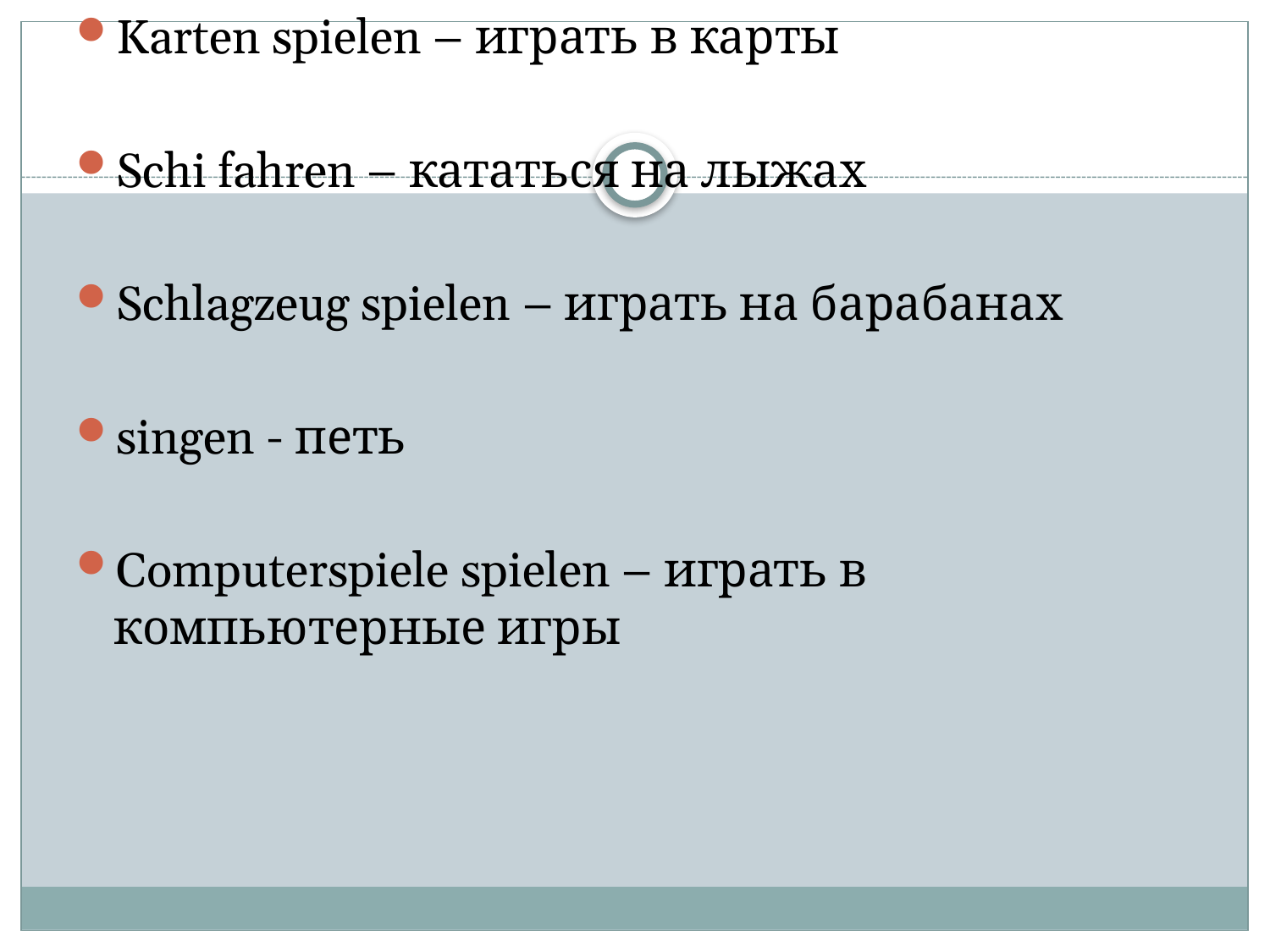

Karten spielen – играть в карты

Schi fahren – кататься на лыжах

Schlagzeug spielen – играть на барабанах

singen - петь

Computerspiele spielen – играть в компьютерные игры